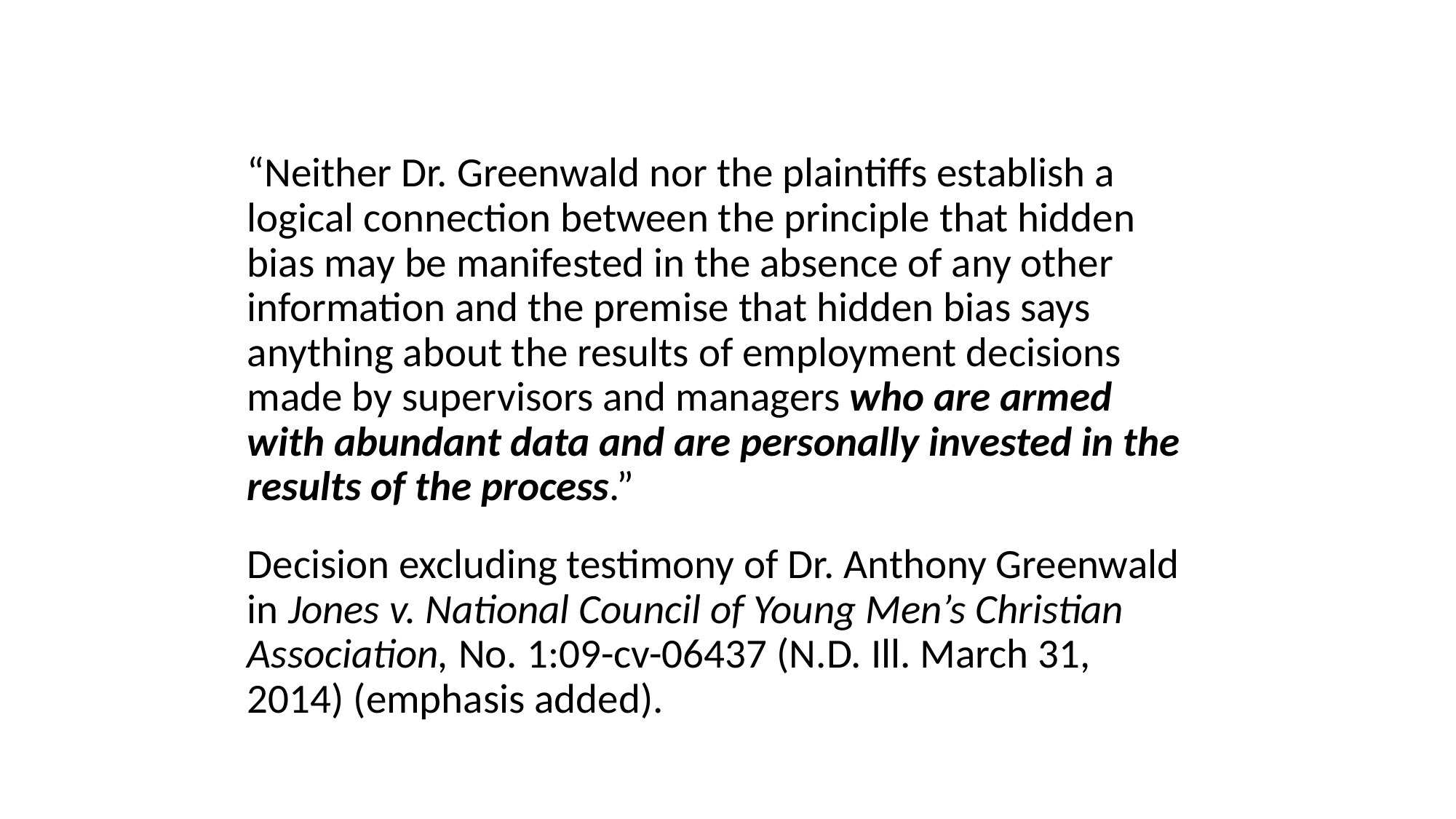

#
“Neither Dr. Greenwald nor the plaintiffs establish a logical connection between the principle that hidden bias may be manifested in the absence of any other information and the premise that hidden bias says anything about the results of employment decisions made by supervisors and managers who are armed with abundant data and are personally invested in the results of the process.”
Decision excluding testimony of Dr. Anthony Greenwald in Jones v. National Council of Young Men’s Christian Association, No. 1:09-cv-06437 (N.D. Ill. March 31, 2014) (emphasis added).